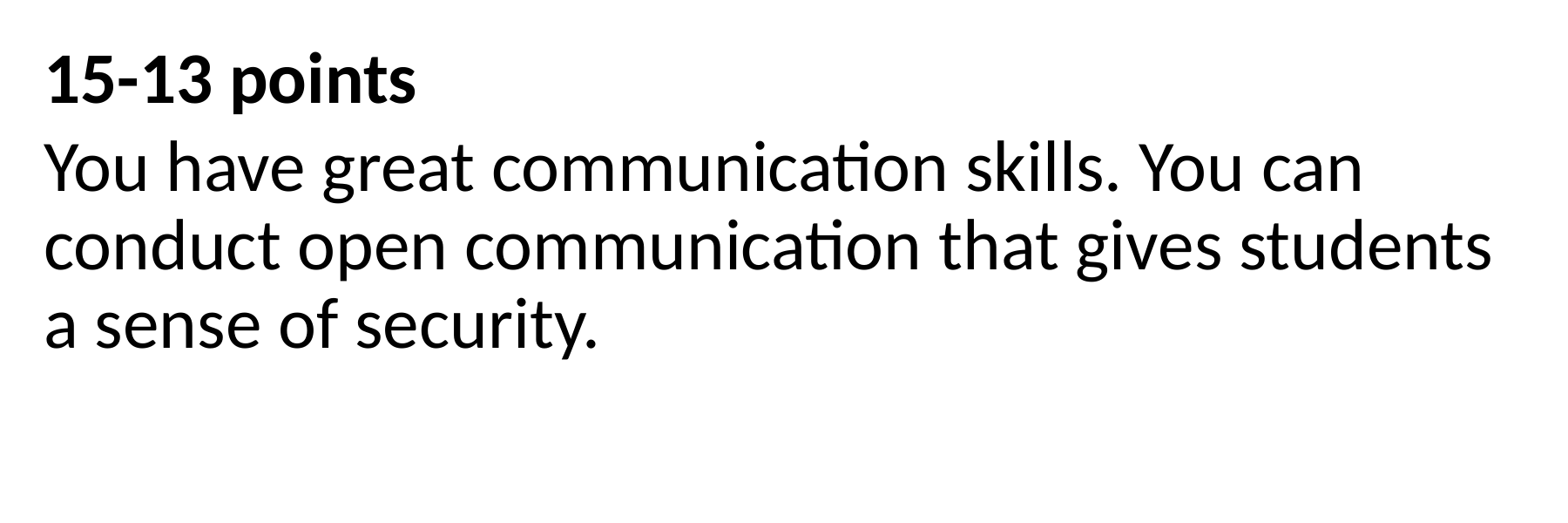

15-13 points
You have great communication skills. You can conduct open communication that gives students a sense of security.